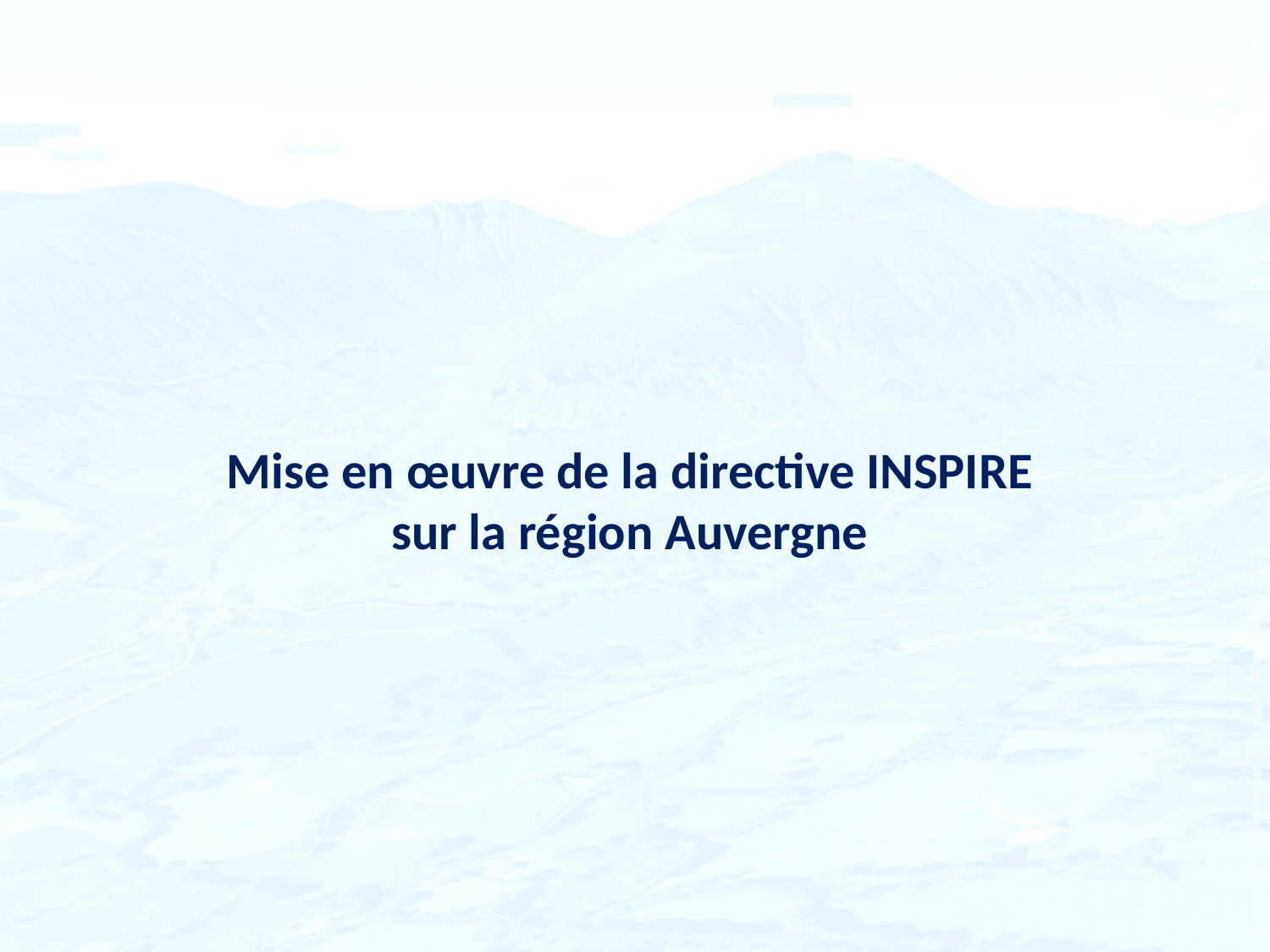

Mise en œuvre de la directive INSPIRE
sur la région Auvergne